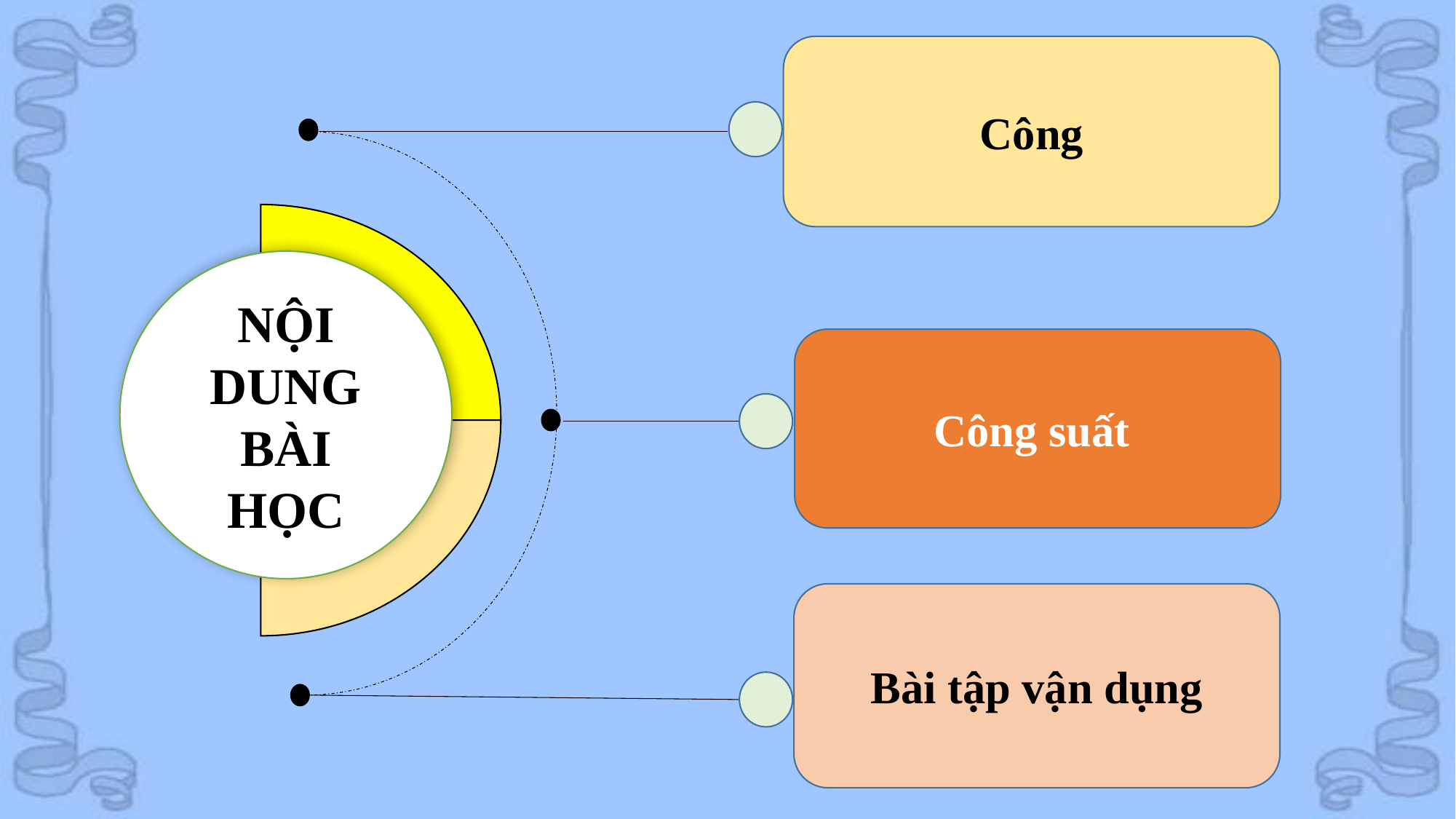

Công

NỘI DUNG BÀI HỌC
Công suất

Bài tập vận dụng